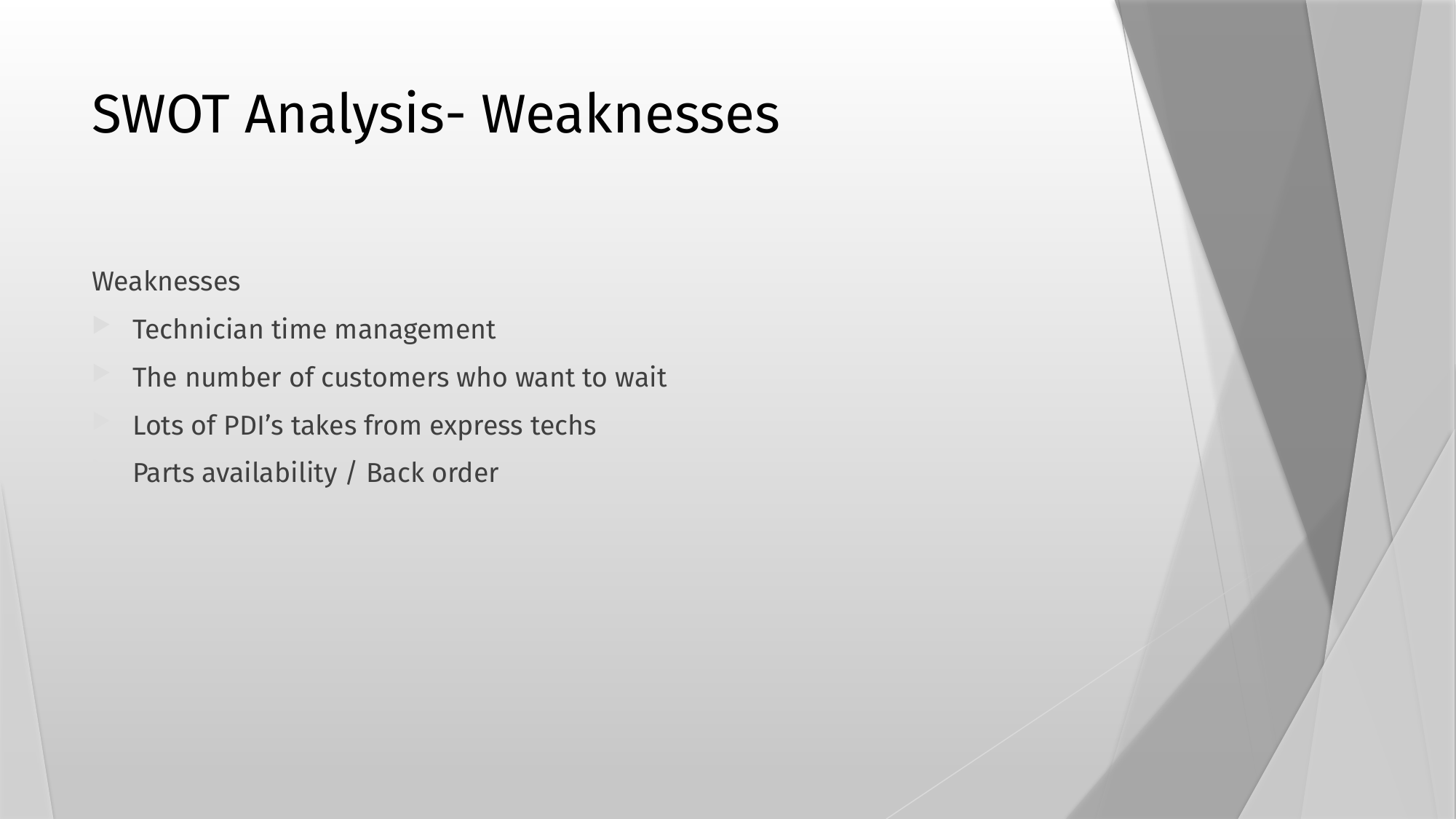

# SWOT Analysis- Weaknesses
Weaknesses
Technician time management
The number of customers who want to wait
Lots of PDI’s takes from express techs
Parts availability / Back order